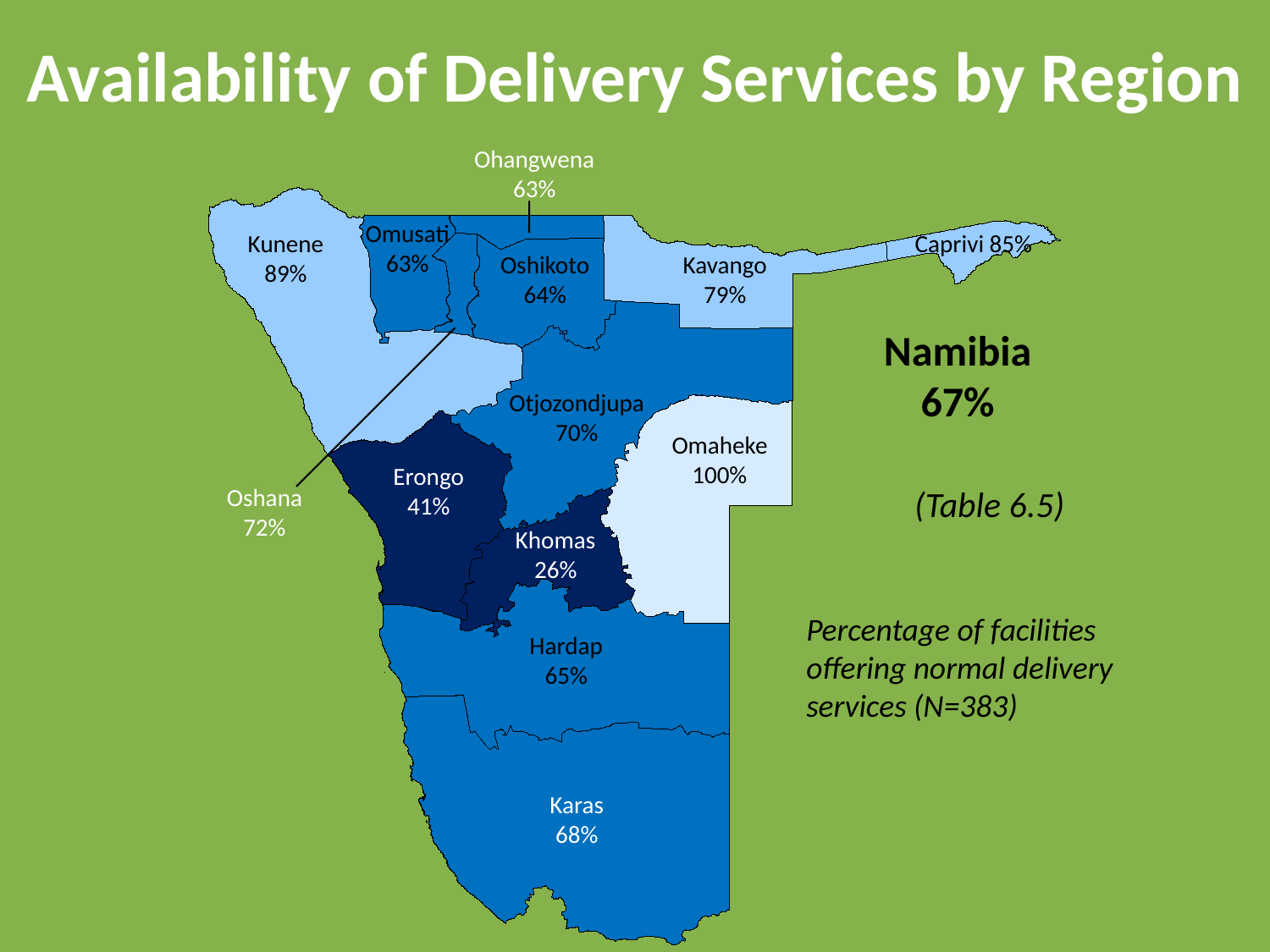

# Availability of Delivery Services by Region
Ohangwena
63%
Omusati
63%
Kunene 89%
Caprivi 85%
Oshikoto
64%
Kavango
79%
Namibia
67%
Otjozondjupa
70%
Omaheke
100%
Erongo
41%
Oshana72%
(Table 6.5)
Khomas
26%
Percentage of facilities offering normal delivery services (N=383)
Hardap
65%
Karas
68%